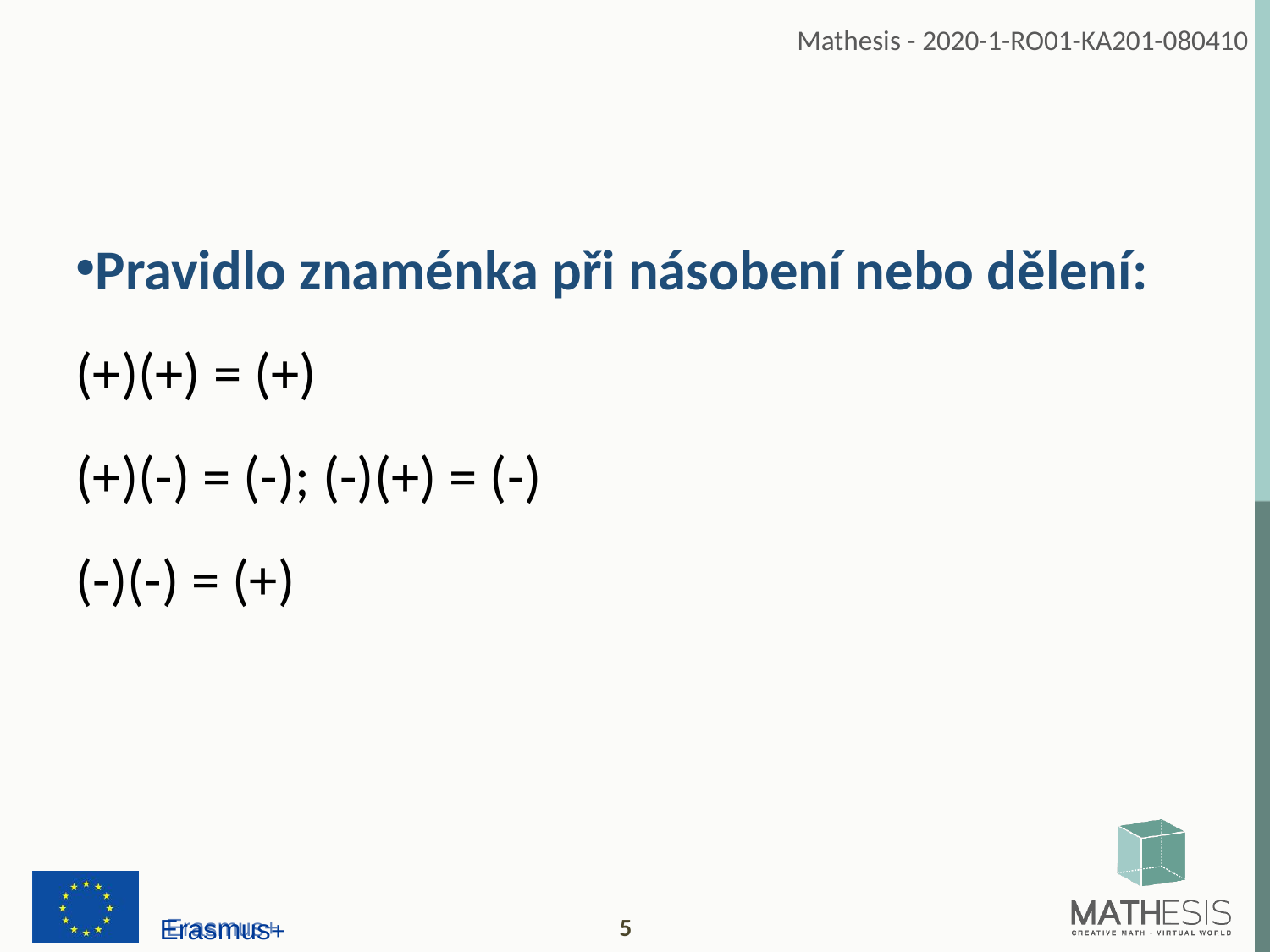

Pravidlo znaménka při násobení nebo dělení:
(+)(+) = (+)
(+)(-) = (-); (-)(+) = (-)
(-)(-) = (+)